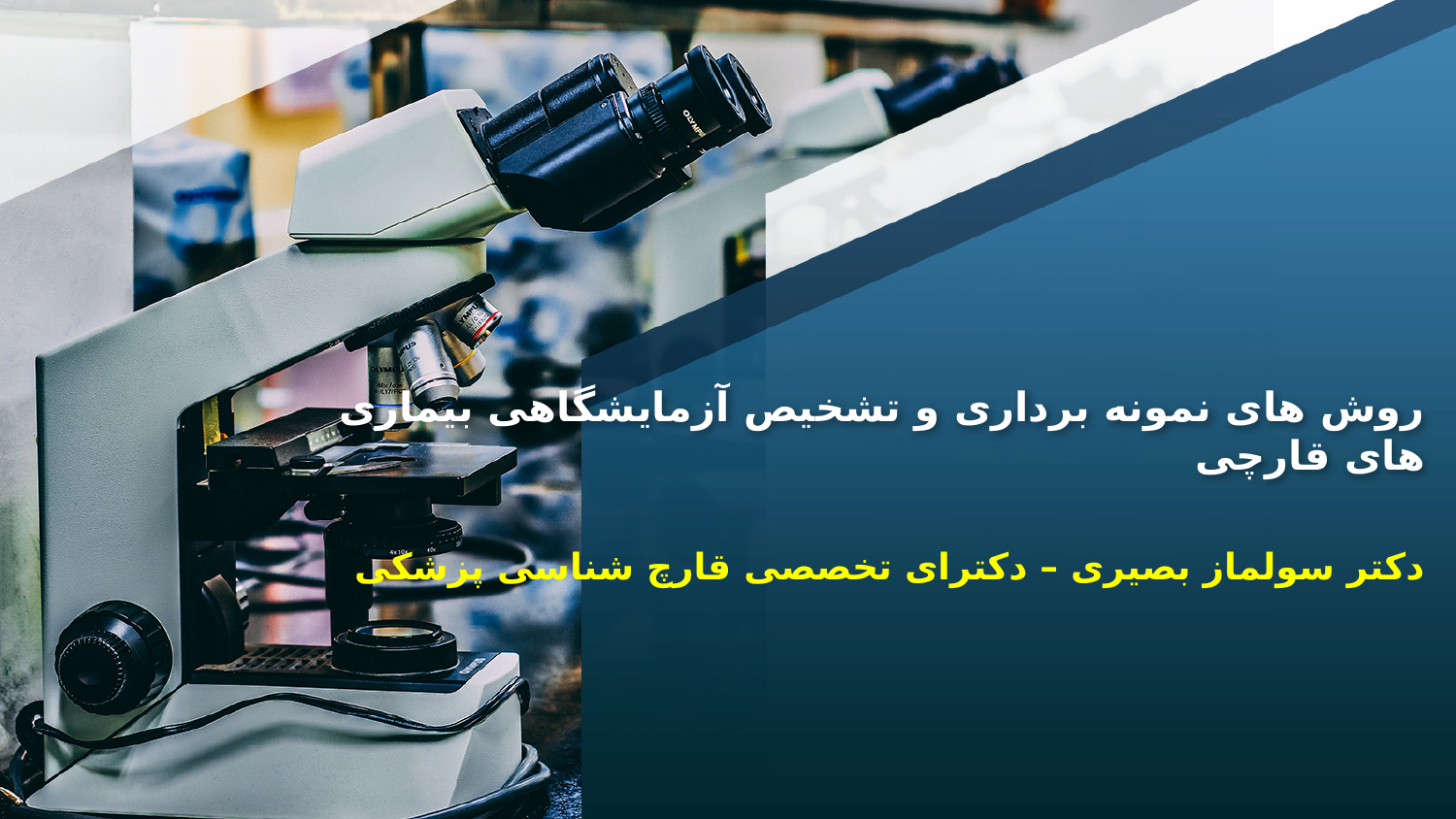

# روش های نمونه برداری و تشخیص آزمایشگاهی بیماری های قارچی
دکتر سولماز بصیری – دکترای تخصصی قارچ شناسی پزشکی